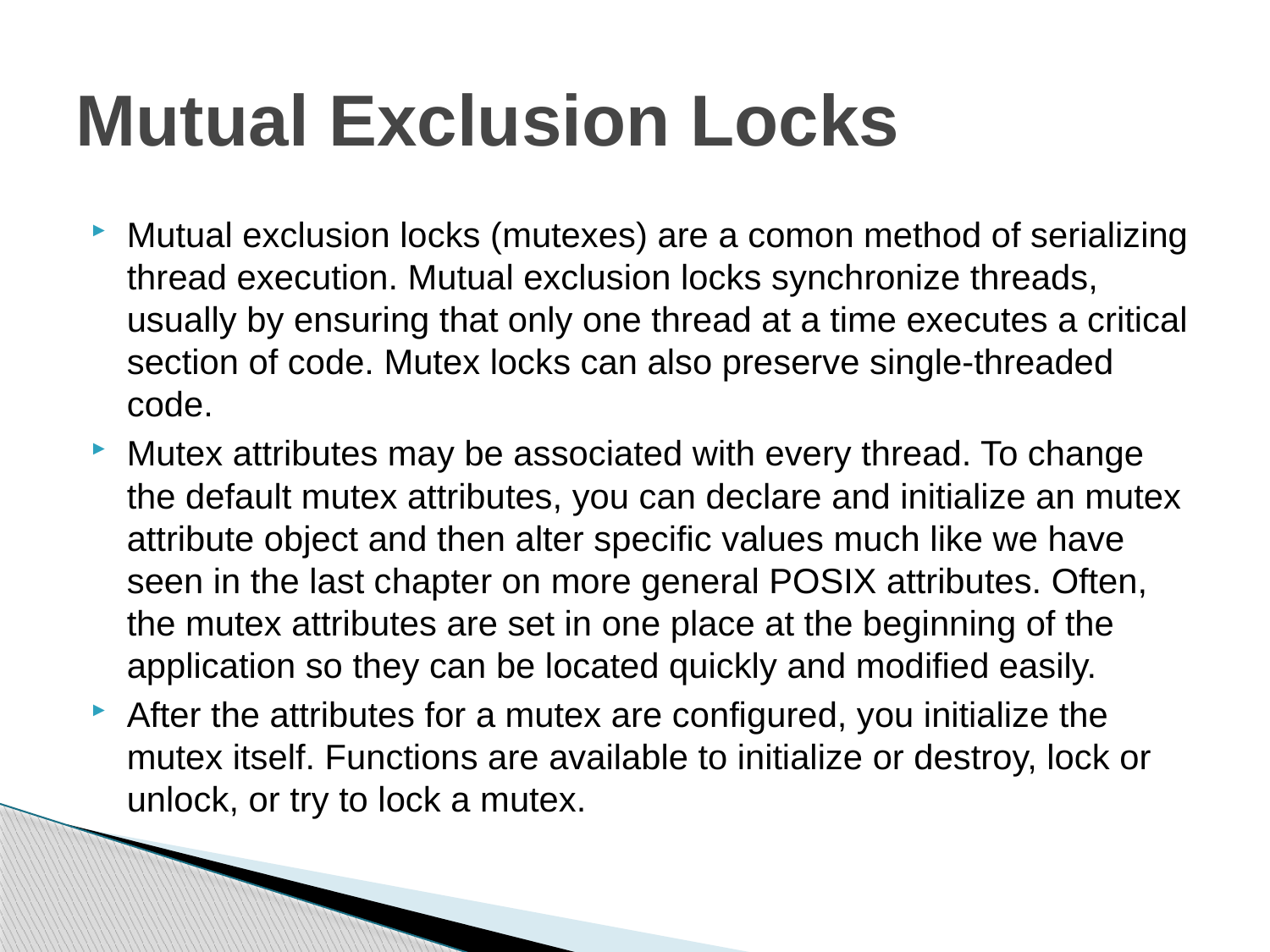

# Mutual Exclusion Locks
Mutual exclusion locks (mutexes) are a comon method of serializing thread execution. Mutual exclusion locks synchronize threads, usually by ensuring that only one thread at a time executes a critical section of code. Mutex locks can also preserve single-threaded code.
Mutex attributes may be associated with every thread. To change the default mutex attributes, you can declare and initialize an mutex attribute object and then alter specific values much like we have seen in the last chapter on more general POSIX attributes. Often, the mutex attributes are set in one place at the beginning of the application so they can be located quickly and modified easily.
After the attributes for a mutex are configured, you initialize the mutex itself. Functions are available to initialize or destroy, lock or unlock, or try to lock a mutex.